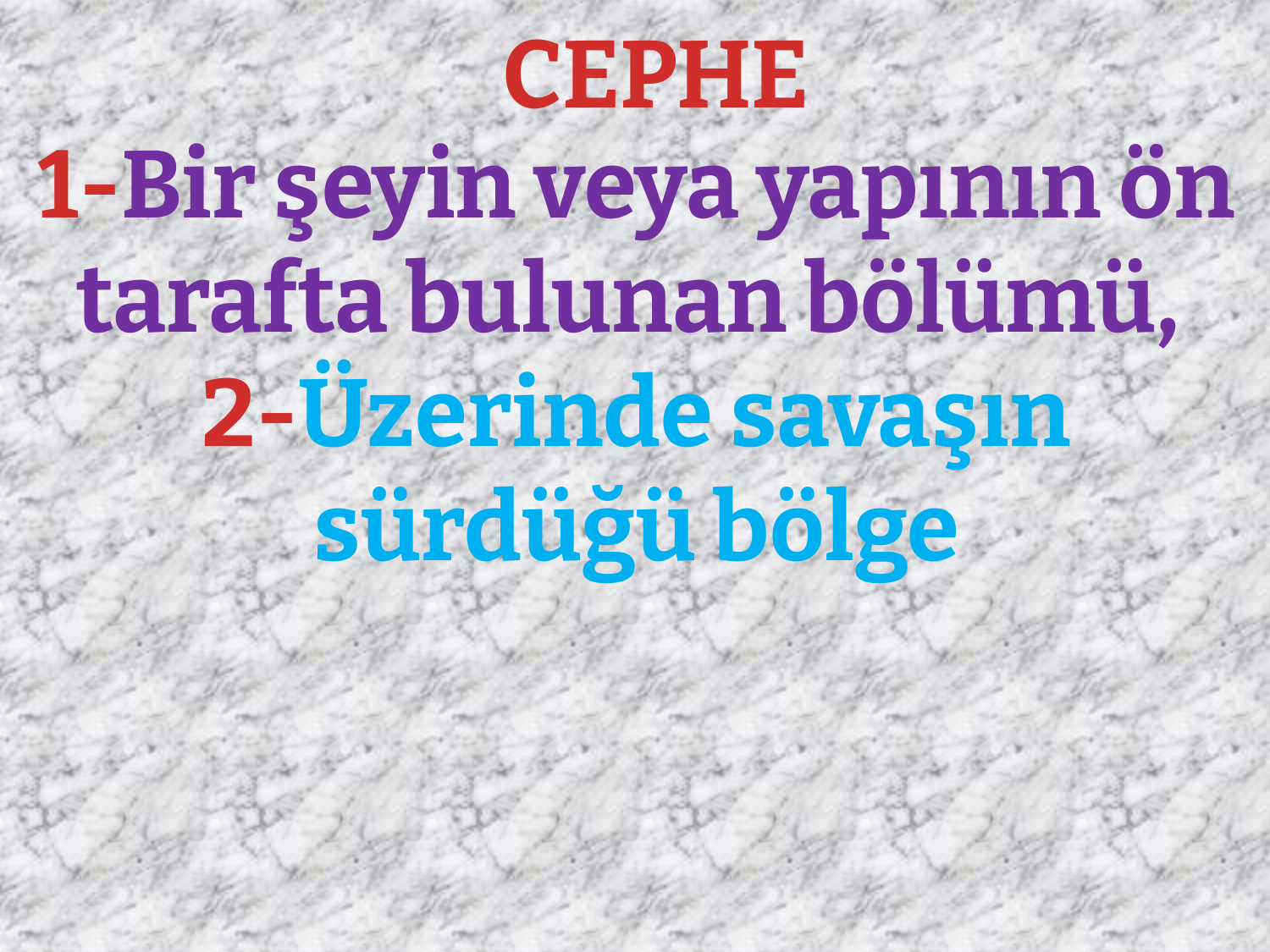

CEPHE
1-Bir şeyin veya yapının ön tarafta bulunan bölümü,
2-Üzerinde savaşın sürdüğü bölge